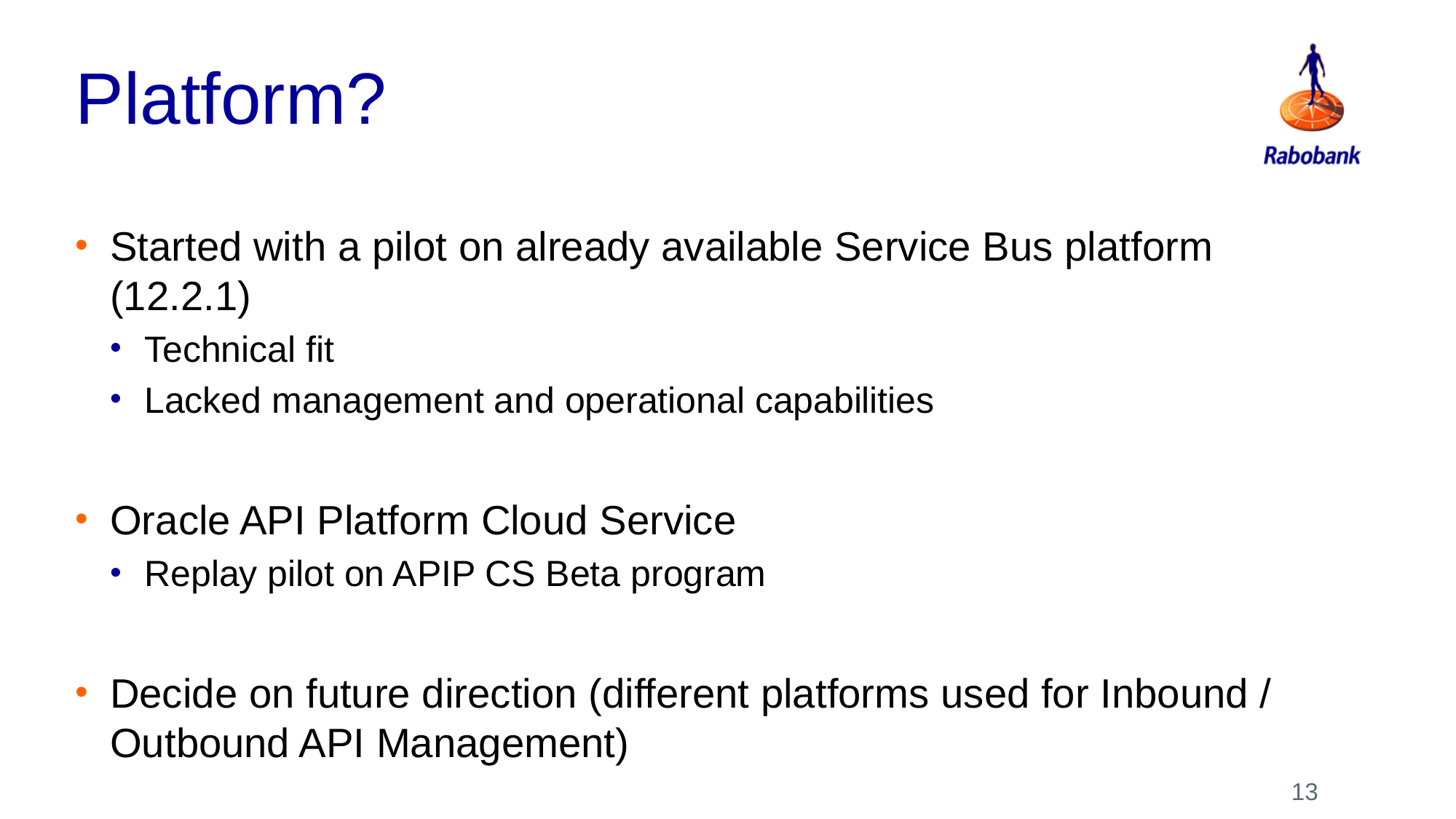

# Platform?
Started with a pilot on already available Service Bus platform (12.2.1)
Technical fit
Lacked management and operational capabilities

Oracle API Platform Cloud Service
Replay pilot on APIP CS Beta program

Decide on future direction (different platforms used for Inbound / Outbound API Management)

13